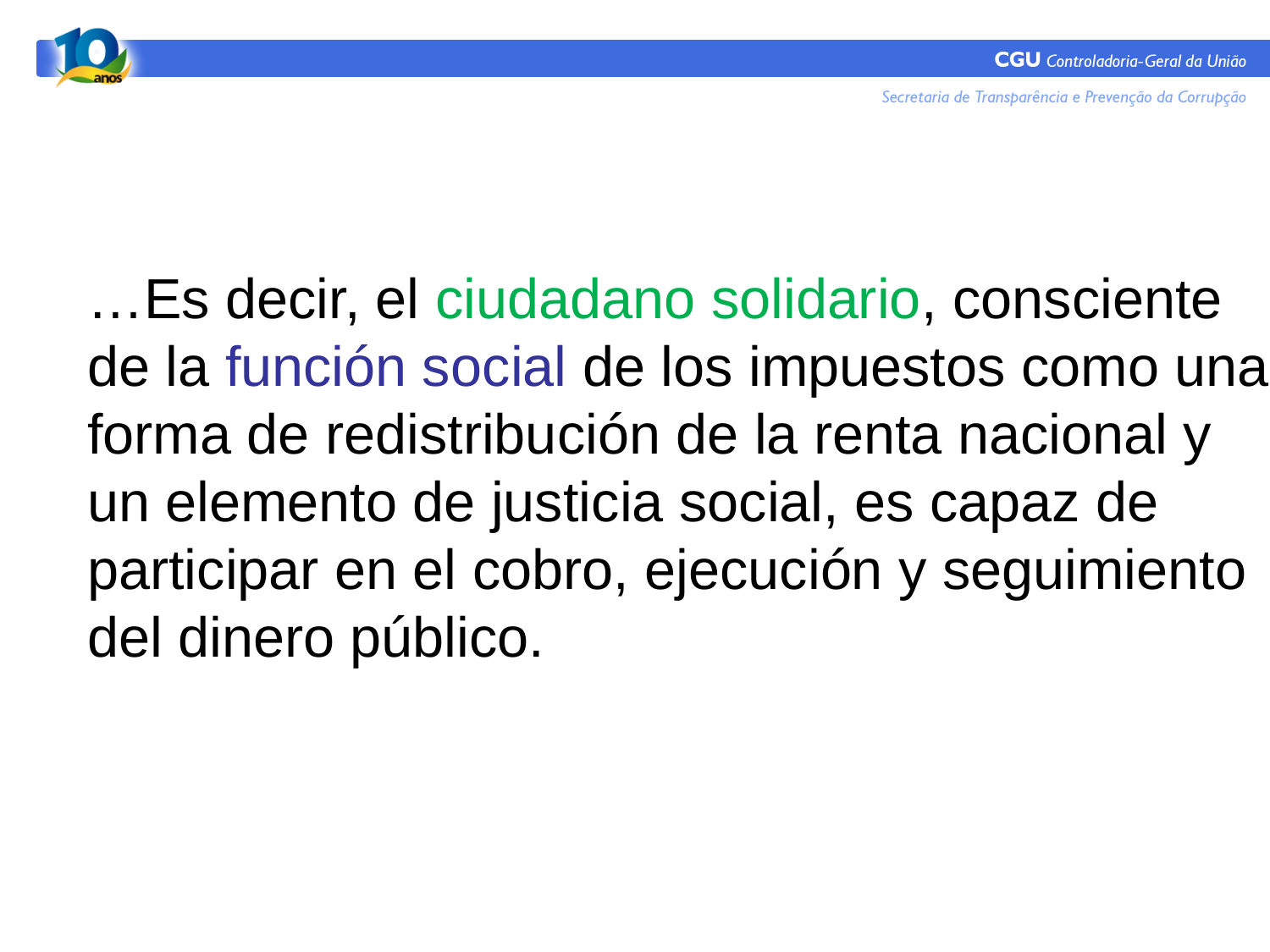

…Es decir, el ciudadano solidario, consciente de la función social de los impuestos como una forma de redistribución de la renta nacional y un elemento de justicia social, es capaz de participar en el cobro, ejecución y seguimiento del dinero público.